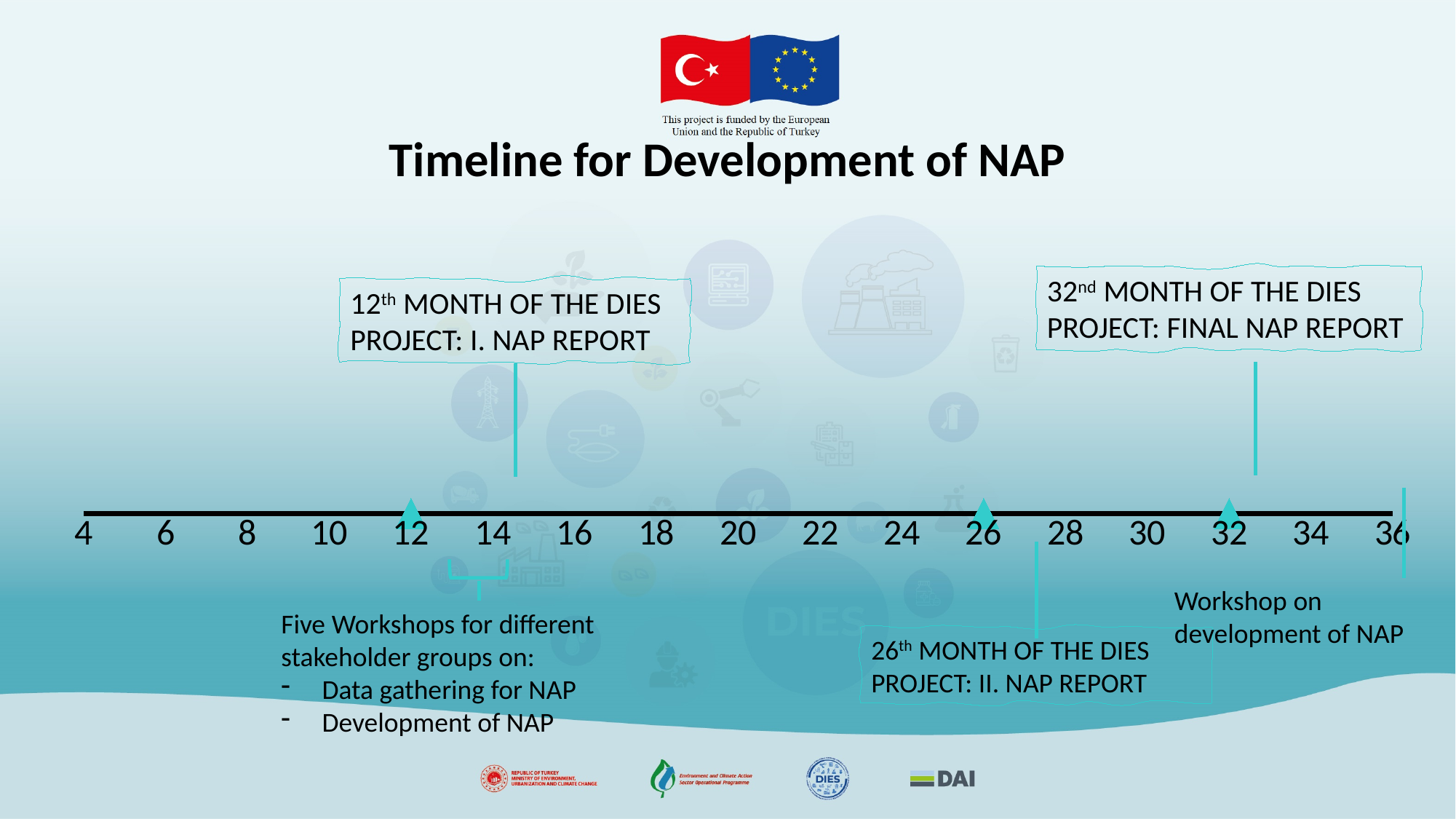

# Timeline for Development of NAP
32nd MONTH OF THE DIES PROJECT: FINAL NAP REPORT
12th MONTH OF THE DIES PROJECT: I. NAP REPORT

### Chart

| Category | Y-Değerleri |
|---|---|
Workshop on development of NAP
Five Workshops for different stakeholder groups on:
Data gathering for NAP
Development of NAP
26th MONTH OF THE DIES PROJECT: II. NAP REPORT